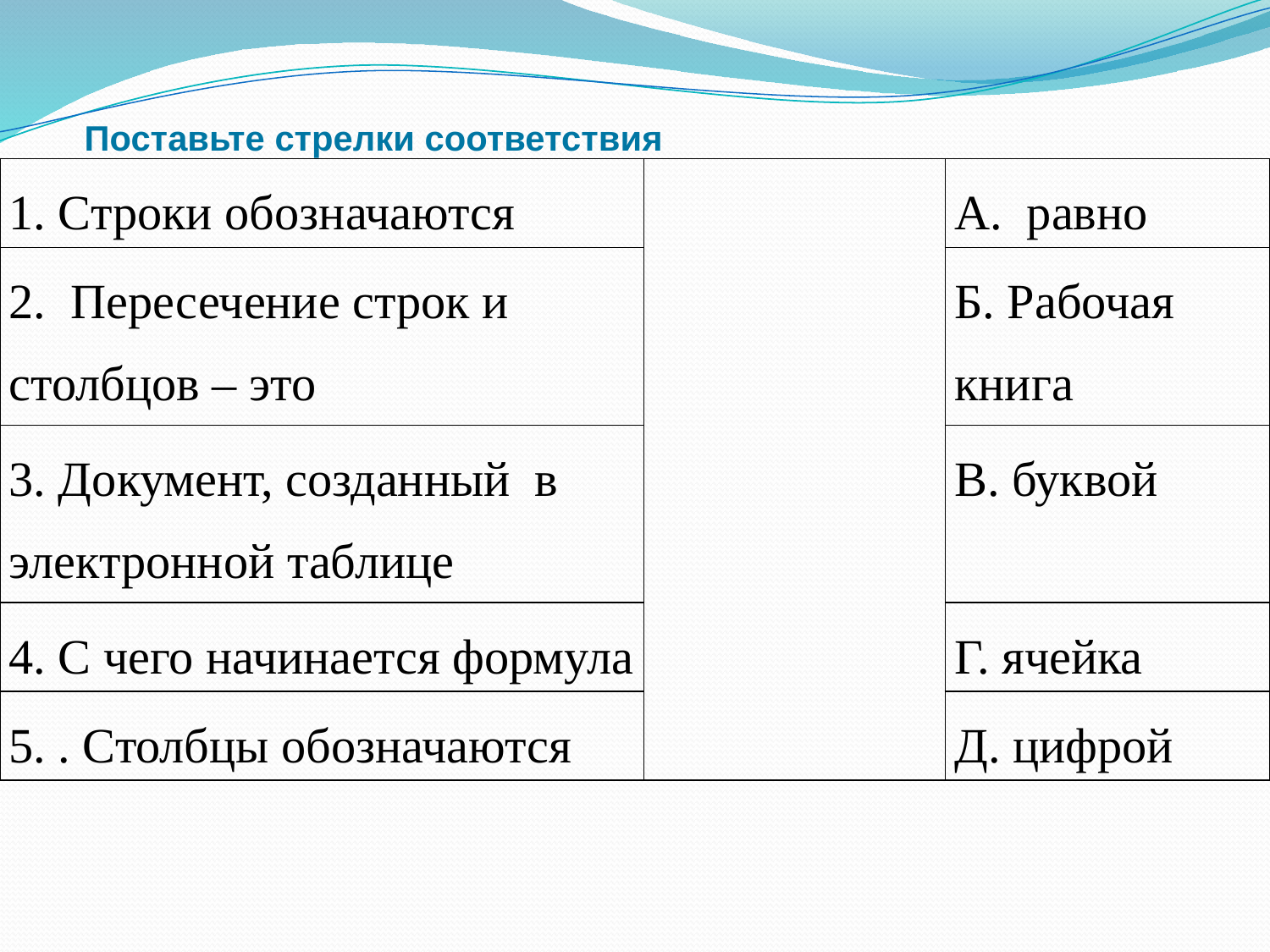

Поставьте стрелки соответствия

| 1. Строки обозначаются |  | А. равно |
| --- | --- | --- |
| 2. Пересечение строк и столбцов – это |  | Б. Рабочая книга |
| 3. Документ, созданный в электронной таблице |  | В. буквой |
| 4. С чего начинается формула |  | Г. ячейка |
| 5. . Столбцы обозначаются |  | Д. цифрой |